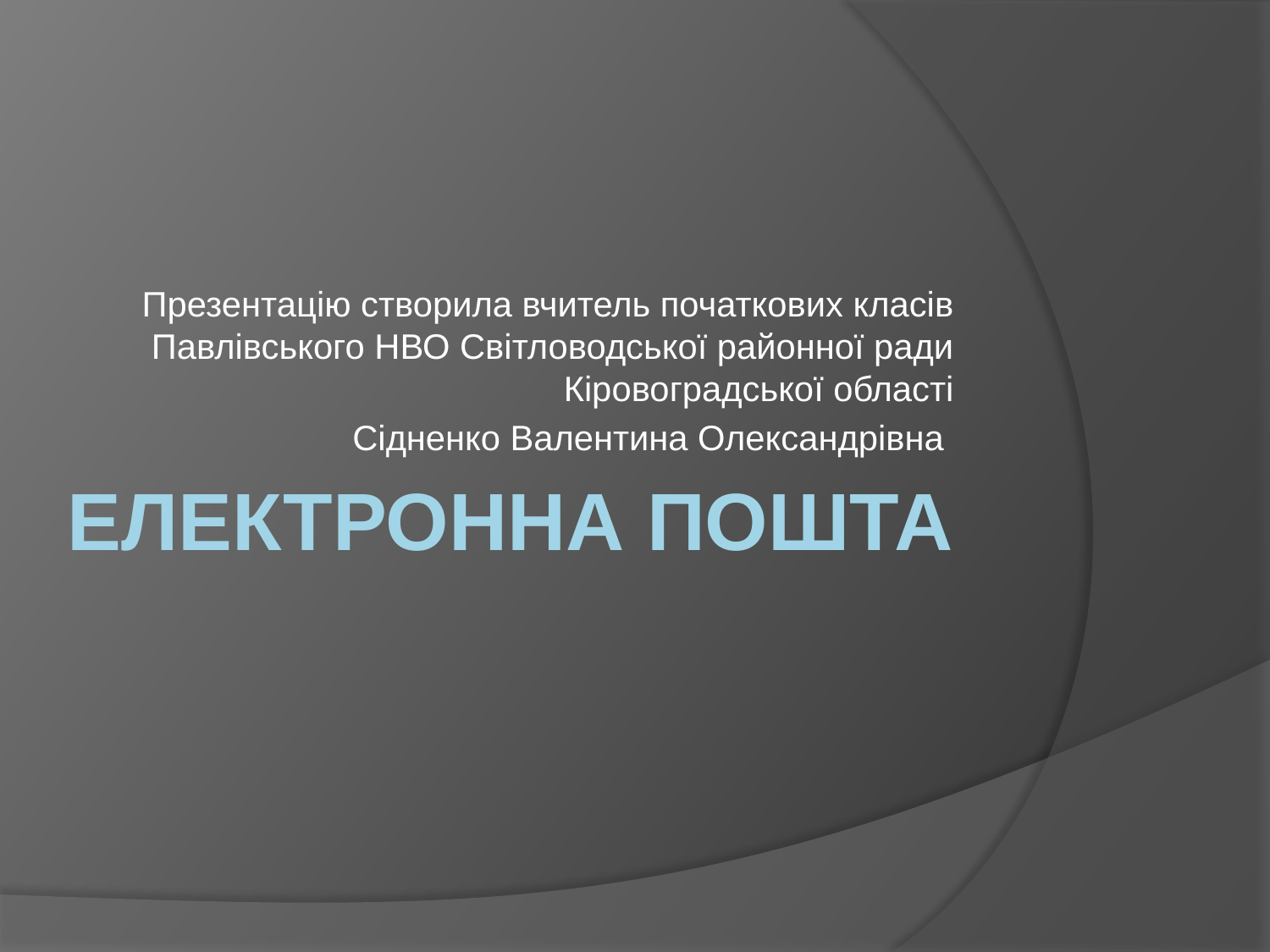

Презентацію створила вчитель початкових класів Павлівського НВО Світловодської районної ради Кіровоградської області
Сідненко Валентина Олександрівна
# Електронна пошта